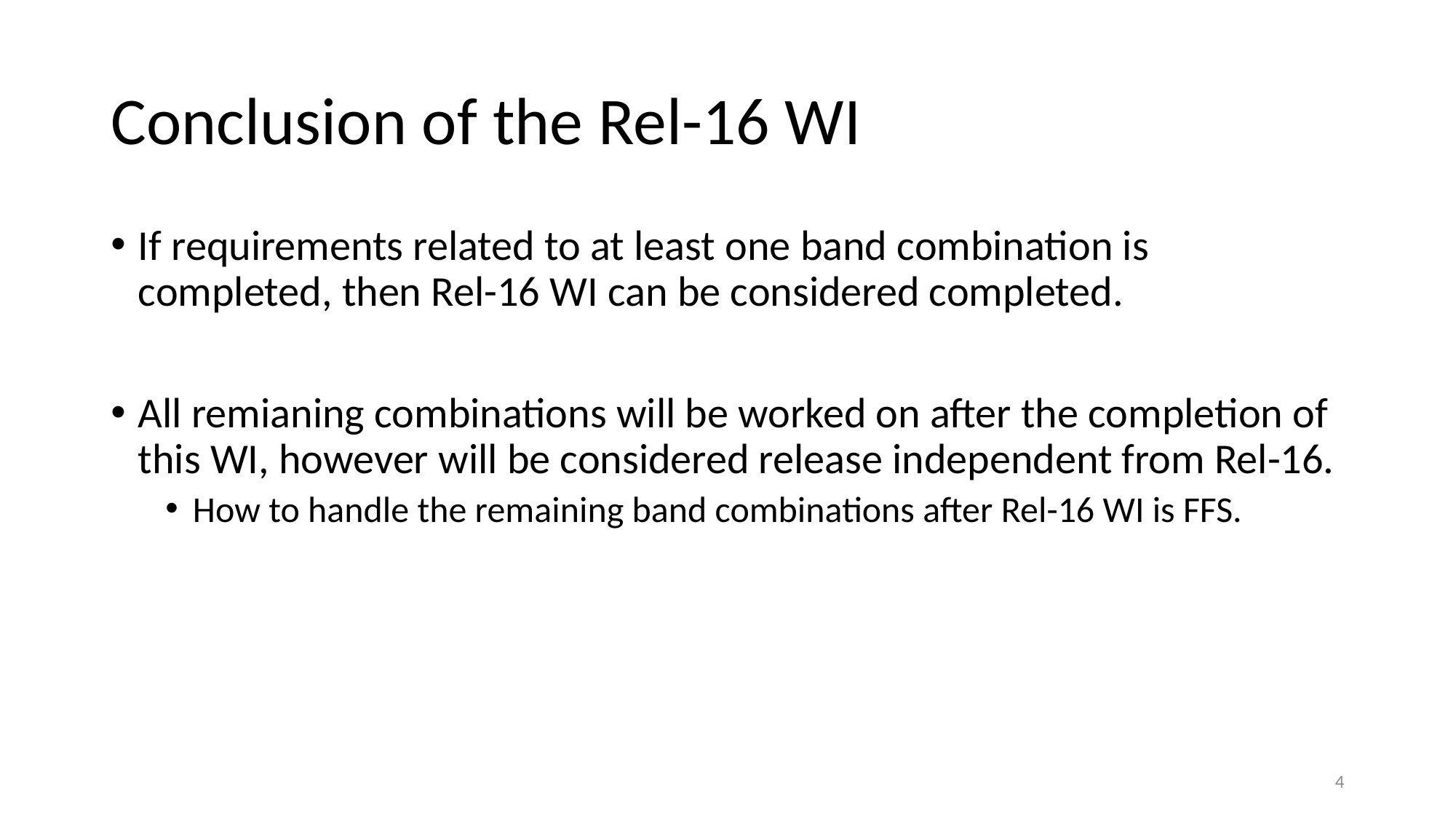

# Conclusion of the Rel-16 WI
If requirements related to at least one band combination is completed, then Rel-16 WI can be considered completed.

All remianing combinations will be worked on after the completion of this WI, however will be considered release independent from Rel-16.
How to handle the remaining band combinations after Rel-16 WI is FFS.
4